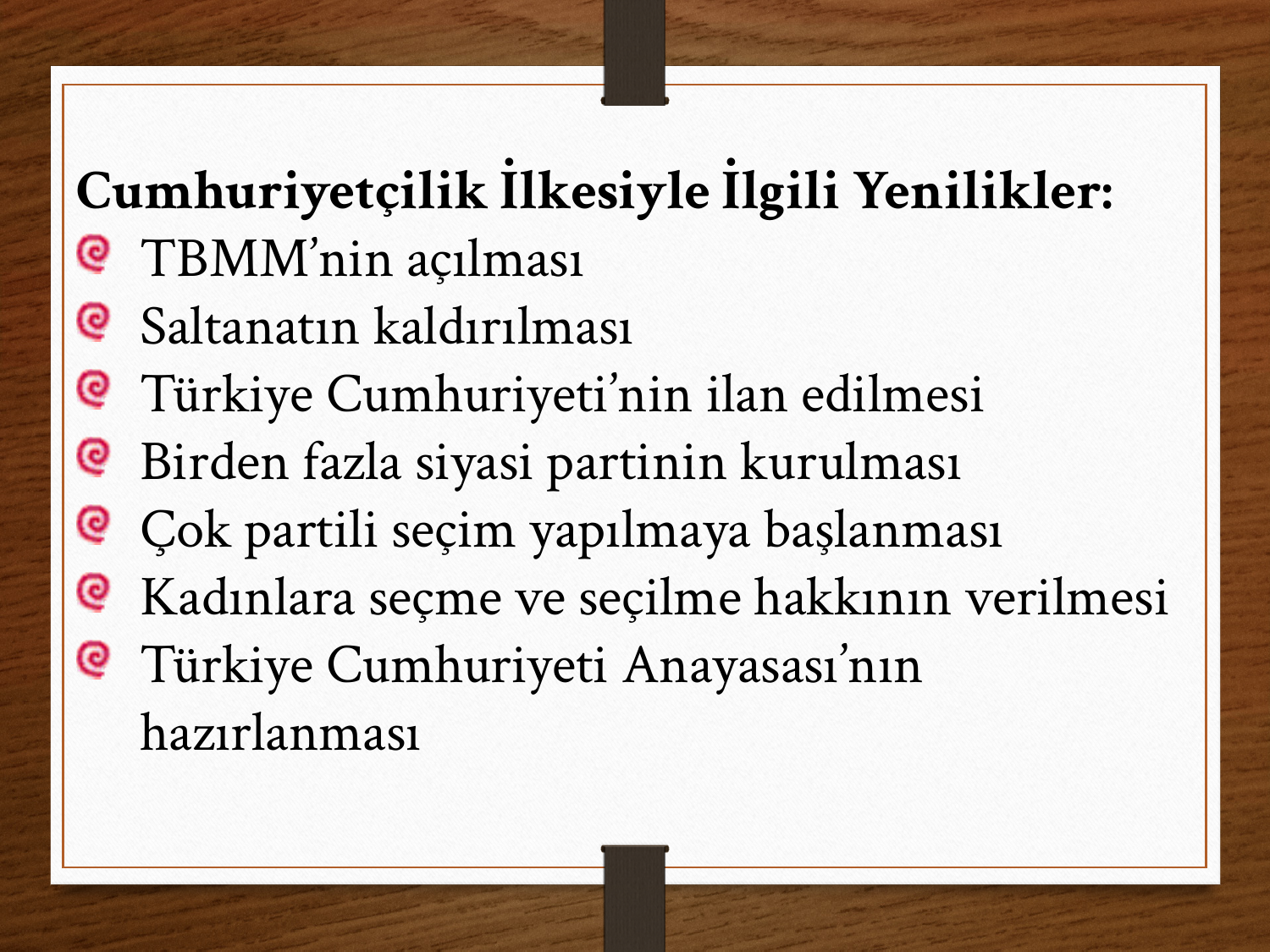

Cumhuriyetçilik İlkesiyle İlgili Yenilikler:
TBMM’nin açılması
Saltanatın kaldırılması
Türkiye Cumhuriyeti’nin ilan edilmesi
Birden fazla siyasi partinin kurulması
Çok partili seçim yapılmaya başlanması
Kadınlara seçme ve seçilme hakkının verilmesi
Türkiye Cumhuriyeti Anayasası’nın hazırlanması